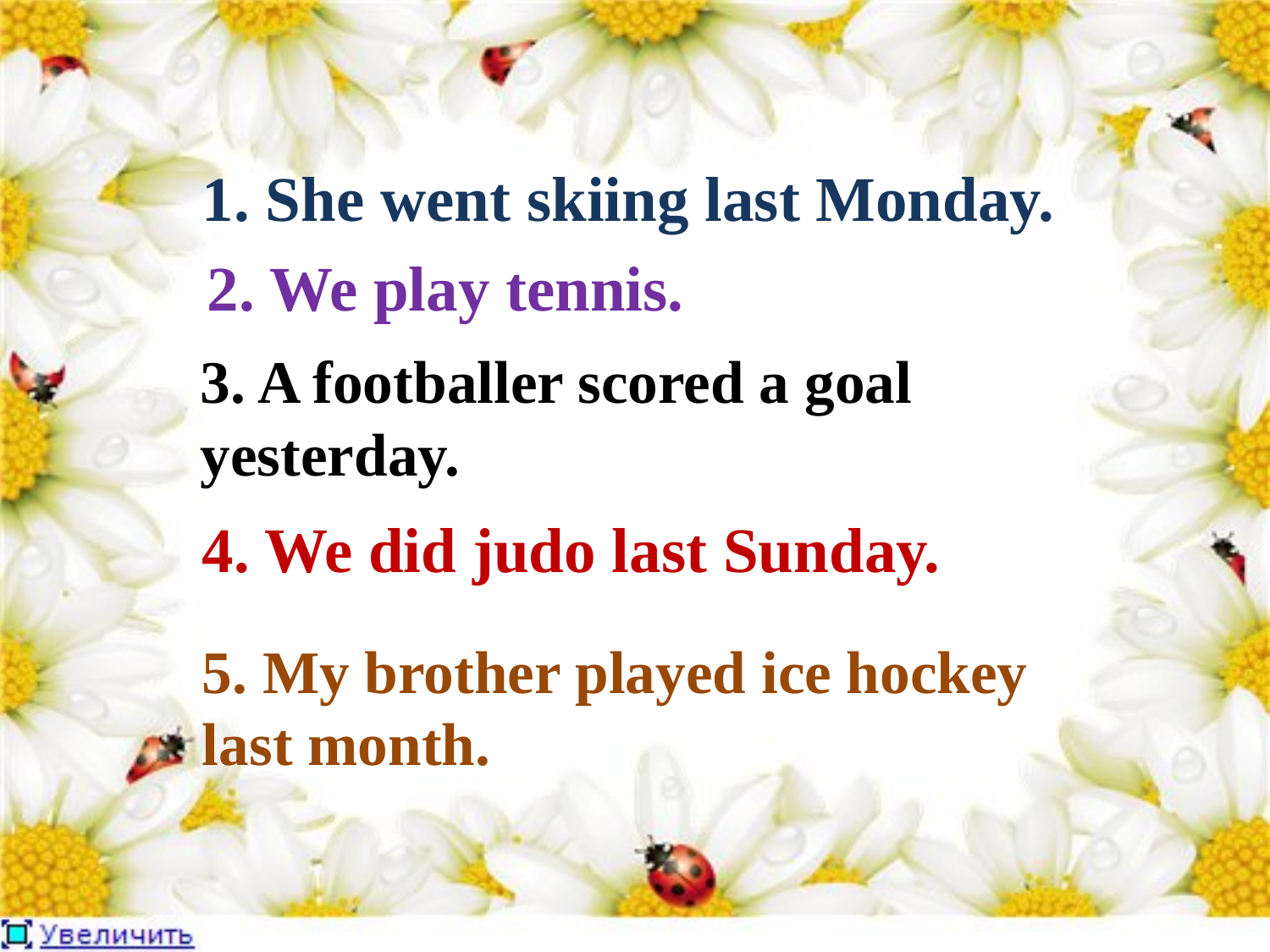

# 1. She went skiing last Monday.
2. We play tennis.
3. A footballer scored a goal yesterday.
4. We did judo last Sunday.
5. My brother played ice hockey last month.